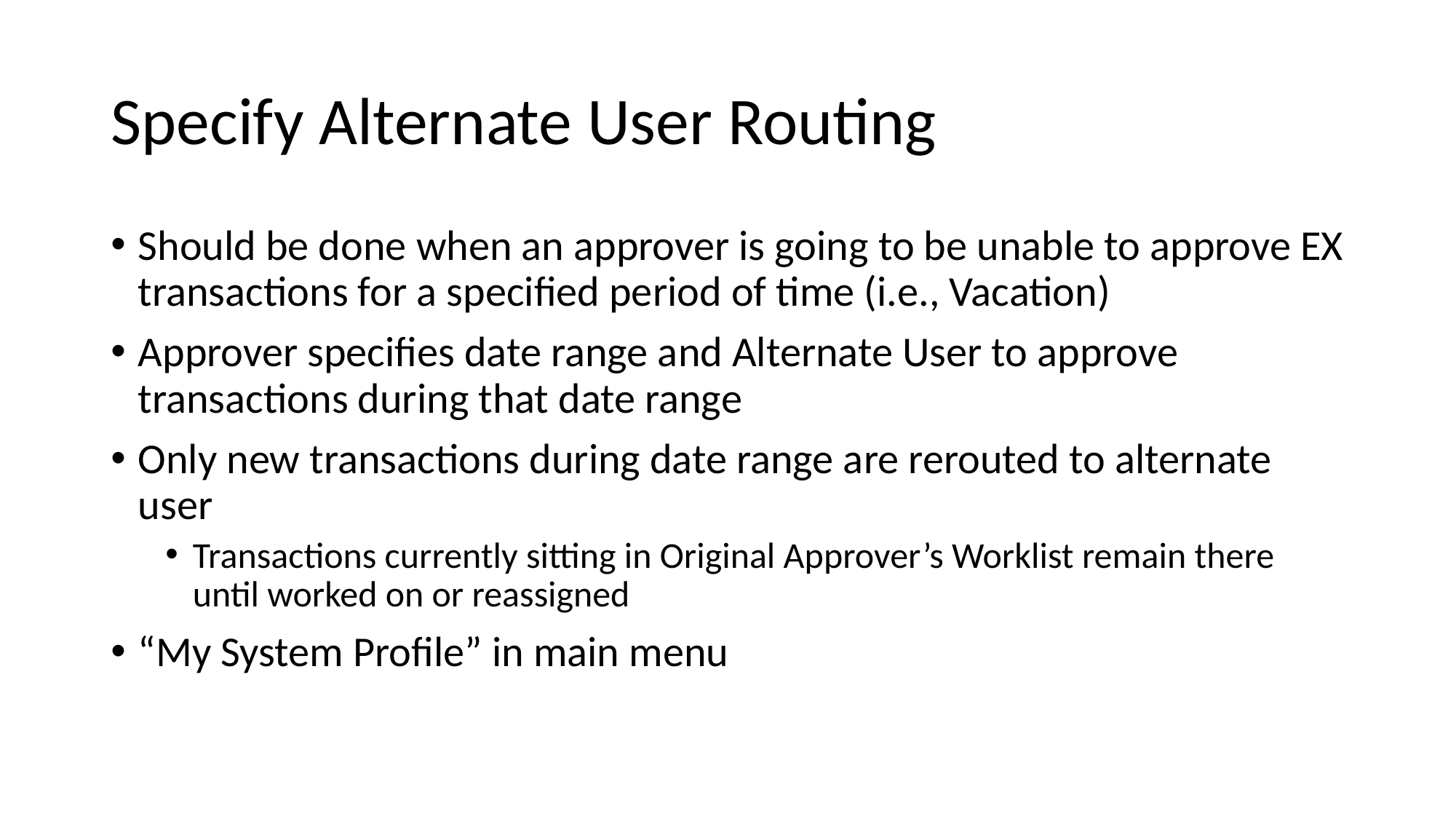

# Specify Alternate User Routing
Should be done when an approver is going to be unable to approve EX transactions for a specified period of time (i.e., Vacation)
Approver specifies date range and Alternate User to approve transactions during that date range
Only new transactions during date range are rerouted to alternate user
Transactions currently sitting in Original Approver’s Worklist remain there until worked on or reassigned
“My System Profile” in main menu